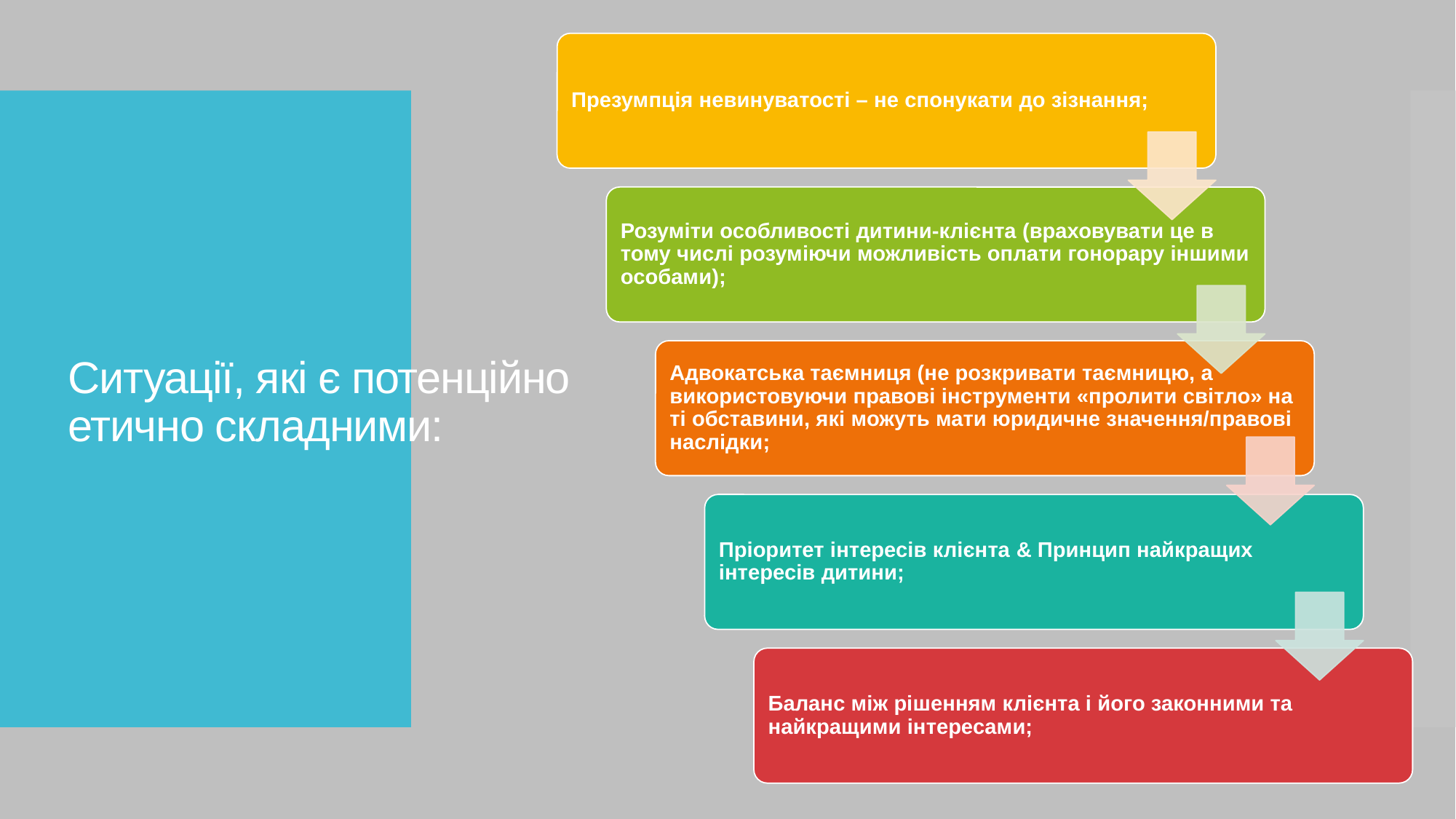

Презумпція невинуватості – не спонукати до зізнання;
Розуміти особливості дитини-клієнта (враховувати це в тому числі розуміючи можливість оплати гонорару іншими особами);
Адвокатська таємниця (не розкривати таємницю, а використовуючи правові інструменти «пролити світло» на ті обставини, які можуть мати юридичне значення/правові наслідки;
Пріоритет інтересів клієнта & Принцип найкращих інтересів дитини;
Баланс між рішенням клієнта і його законними та найкращими інтересами;

# Ситуації, які є потенційно етично складними: